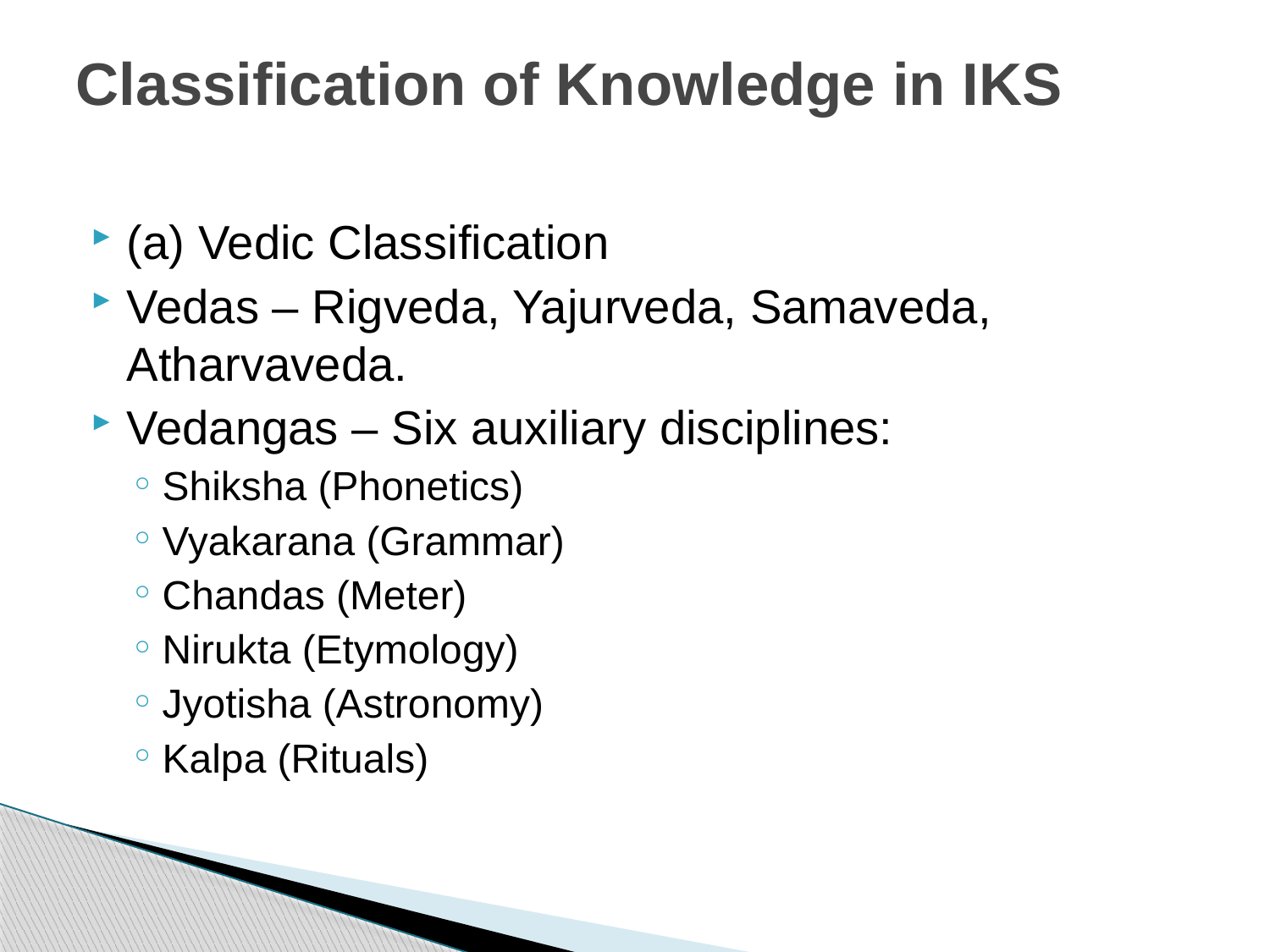

# Classification of Knowledge in IKS
(a) Vedic Classification
Vedas – Rigveda, Yajurveda, Samaveda, Atharvaveda.
Vedangas – Six auxiliary disciplines:
Shiksha (Phonetics)
Vyakarana (Grammar)
Chandas (Meter)
Nirukta (Etymology)
Jyotisha (Astronomy)
Kalpa (Rituals)